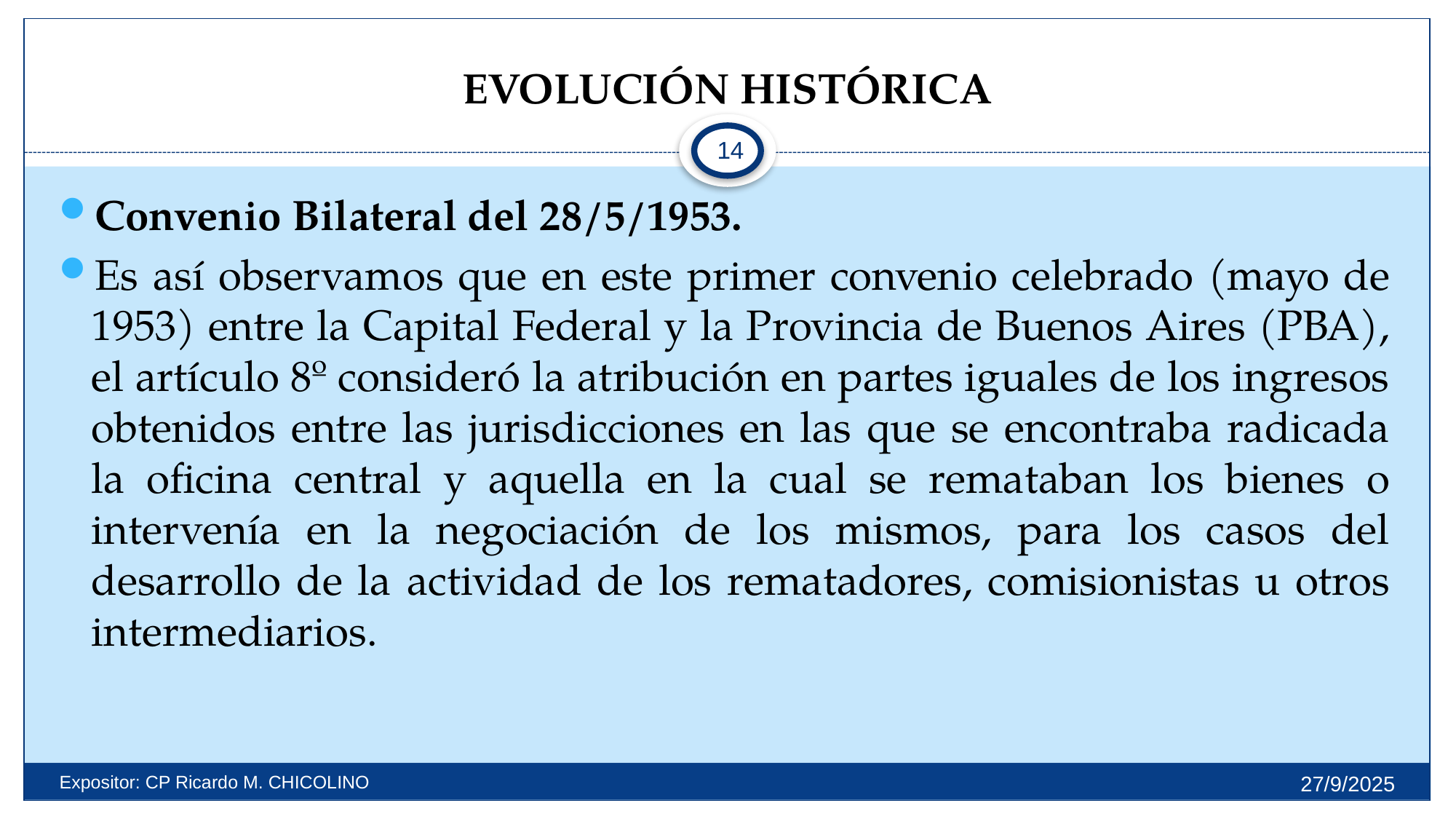

# EVOLUCIÓN HISTÓRICA
14
Convenio Bilateral del 28/5/1953.
Es así observamos que en este primer convenio celebrado (mayo de 1953) entre la Capital Federal y la Provincia de Buenos Aires (PBA), el artículo 8º consideró la atribución en partes iguales de los ingresos obtenidos entre las jurisdicciones en las que se encontraba radicada la oficina central y aquella en la cual se remataban los bienes o intervenía en la negociación de los mismos, para los casos del desarrollo de la actividad de los rematadores, comisionistas u otros intermediarios.

27/9/2025
Expositor: CP Ricardo M. CHICOLINO